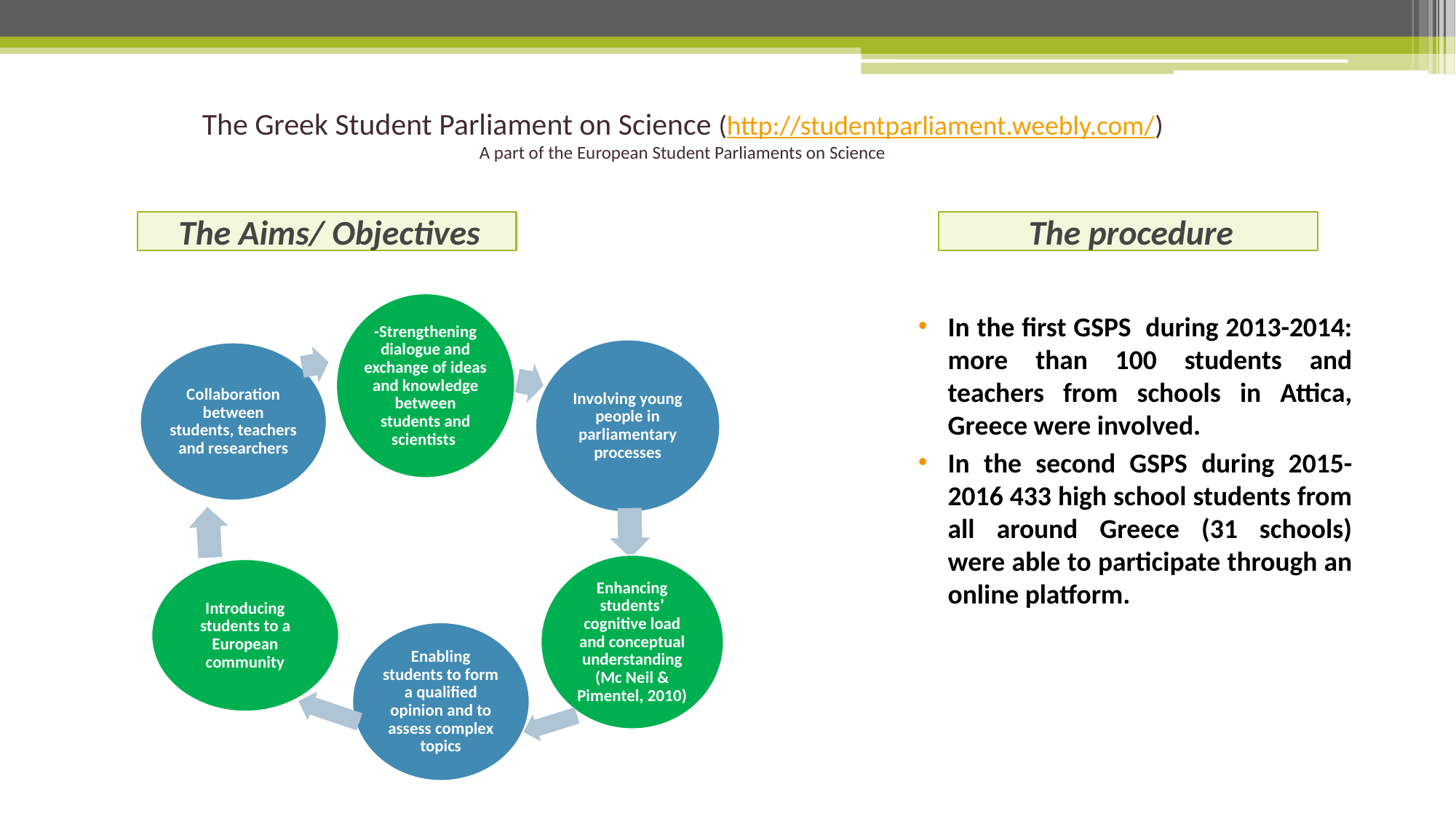

# The Greek Student Parliament on Science (http://studentparliament.weebly.com/) A part of the European Student Parliaments on Science
The Aims/ Objectives
The procedure
-Strengthening dialogue and exchange of ideas and knowledge between students and scientists

Involving young people in parliamentary processes

Enhancing students’ cognitive load and conceptual understanding (Mc Neil & Pimentel, 2010)

Enabling students to form a qualified opinion and to assess complex topics

Introducing students to a European community

Collaboration between students, teachers and researchers

In the first GSPS  during 2013-2014: more than 100 students and teachers from schools in Attica, Greece were involved.
In the second GSPS during 2015-2016 433 high school students from all around Greece (31 schools) were able to participate through an online platform.